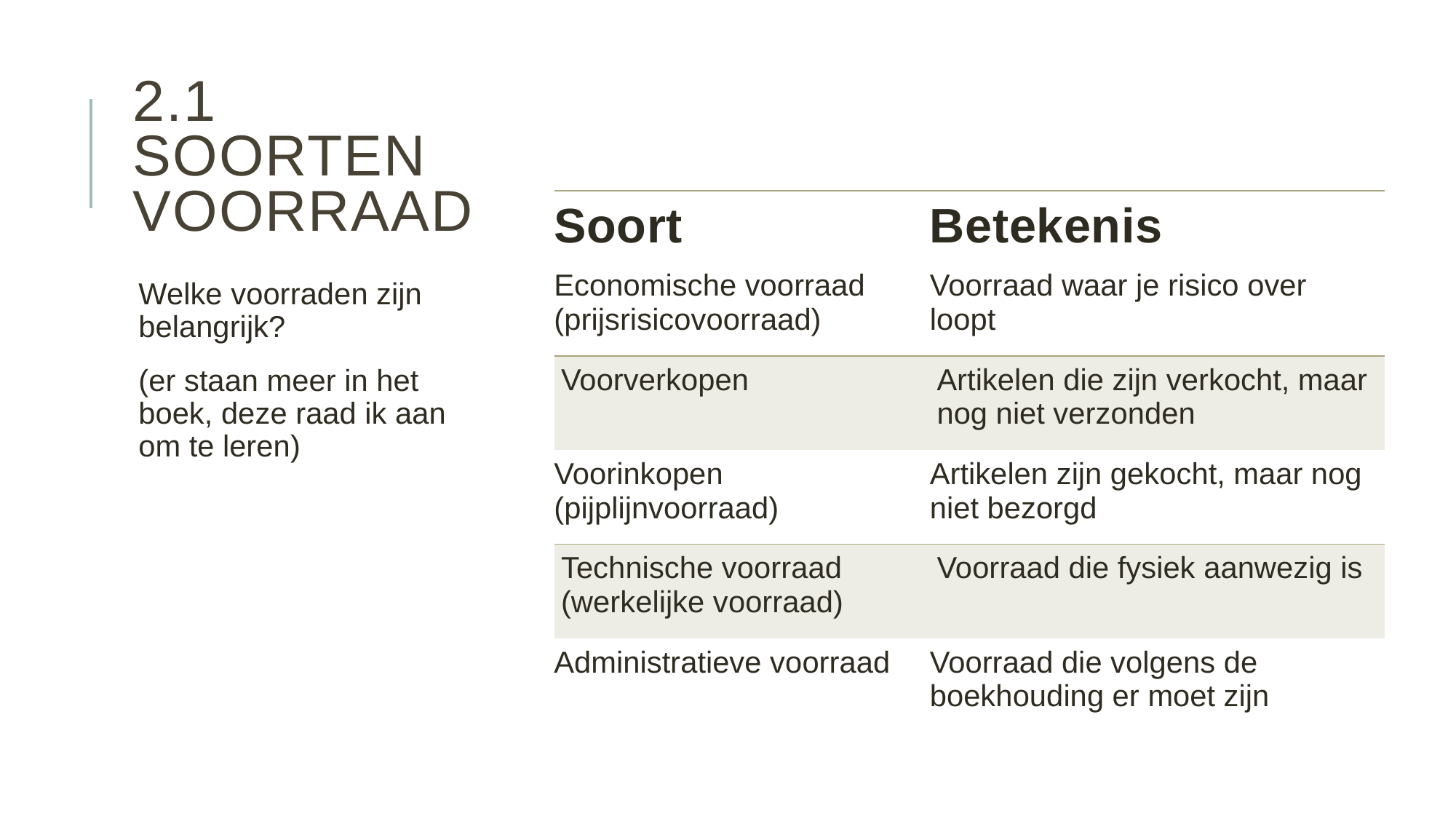

# 2.1 soorten voorraad
| Soort | Betekenis |
| --- | --- |
| Economische voorraad (prijsrisicovoorraad) | Voorraad waar je risico over loopt |
| Voorverkopen | Artikelen die zijn verkocht, maar nog niet verzonden |
| Voorinkopen (pijplijnvoorraad) | Artikelen zijn gekocht, maar nog niet bezorgd |
| Technische voorraad (werkelijke voorraad) | Voorraad die fysiek aanwezig is |
| Administratieve voorraad | Voorraad die volgens de boekhouding er moet zijn |
Welke voorraden zijn belangrijk?
(er staan meer in het boek, deze raad ik aan om te leren)